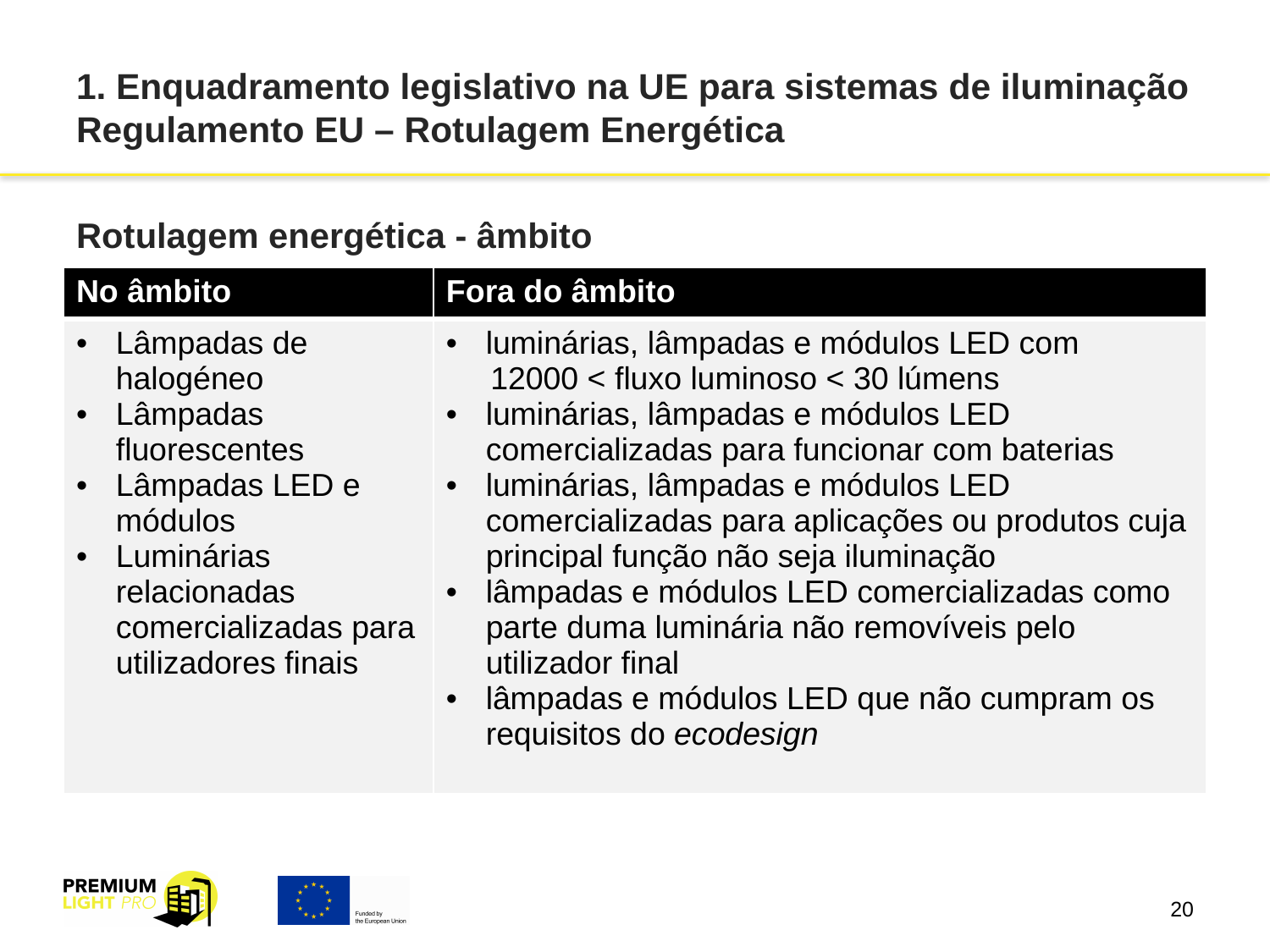

# 1. Enquadramento legislativo na UE para sistemas de iluminação Regulamento EU – Rotulagem Energética
Rotulagem energética - âmbito

| No âmbito | Fora do âmbito |
| --- | --- |
| Lâmpadas de halogéneo Lâmpadas fluorescentes Lâmpadas LED e módulos Luminárias relacionadas comercializadas para utilizadores finais | luminárias, lâmpadas e módulos LED com 12000 < fluxo luminoso < 30 lúmens luminárias, lâmpadas e módulos LED comercializadas para funcionar com baterias luminárias, lâmpadas e módulos LED comercializadas para aplicações ou produtos cuja principal função não seja iluminação lâmpadas e módulos LED comercializadas como parte duma luminária não removíveis pelo utilizador final lâmpadas e módulos LED que não cumpram os requisitos do ecodesign |